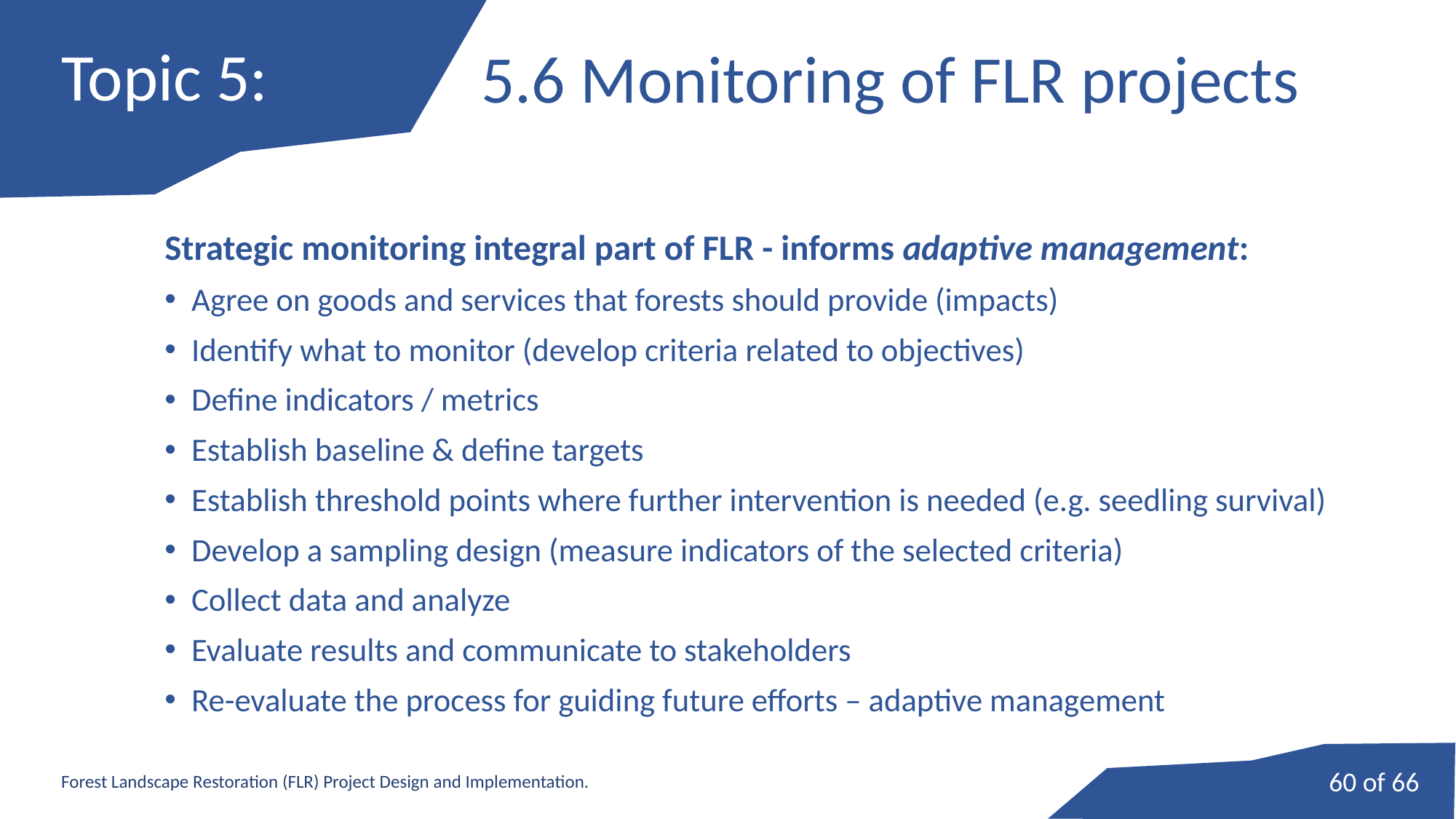

# Topic 5:
5.6 Monitoring of FLR projects
Strategic monitoring integral part of FLR - informs adaptive management:
Agree on goods and services that forests should provide (impacts)
Identify what to monitor (develop criteria related to objectives)
Define indicators / metrics
Establish baseline & define targets
Establish threshold points where further intervention is needed (e.g. seedling survival)
Develop a sampling design (measure indicators of the selected criteria)
Collect data and analyze
Evaluate results and communicate to stakeholders
Re-evaluate the process for guiding future efforts – adaptive management
60 of 66

Forest Landscape Restoration (FLR) Project Design and Implementation.